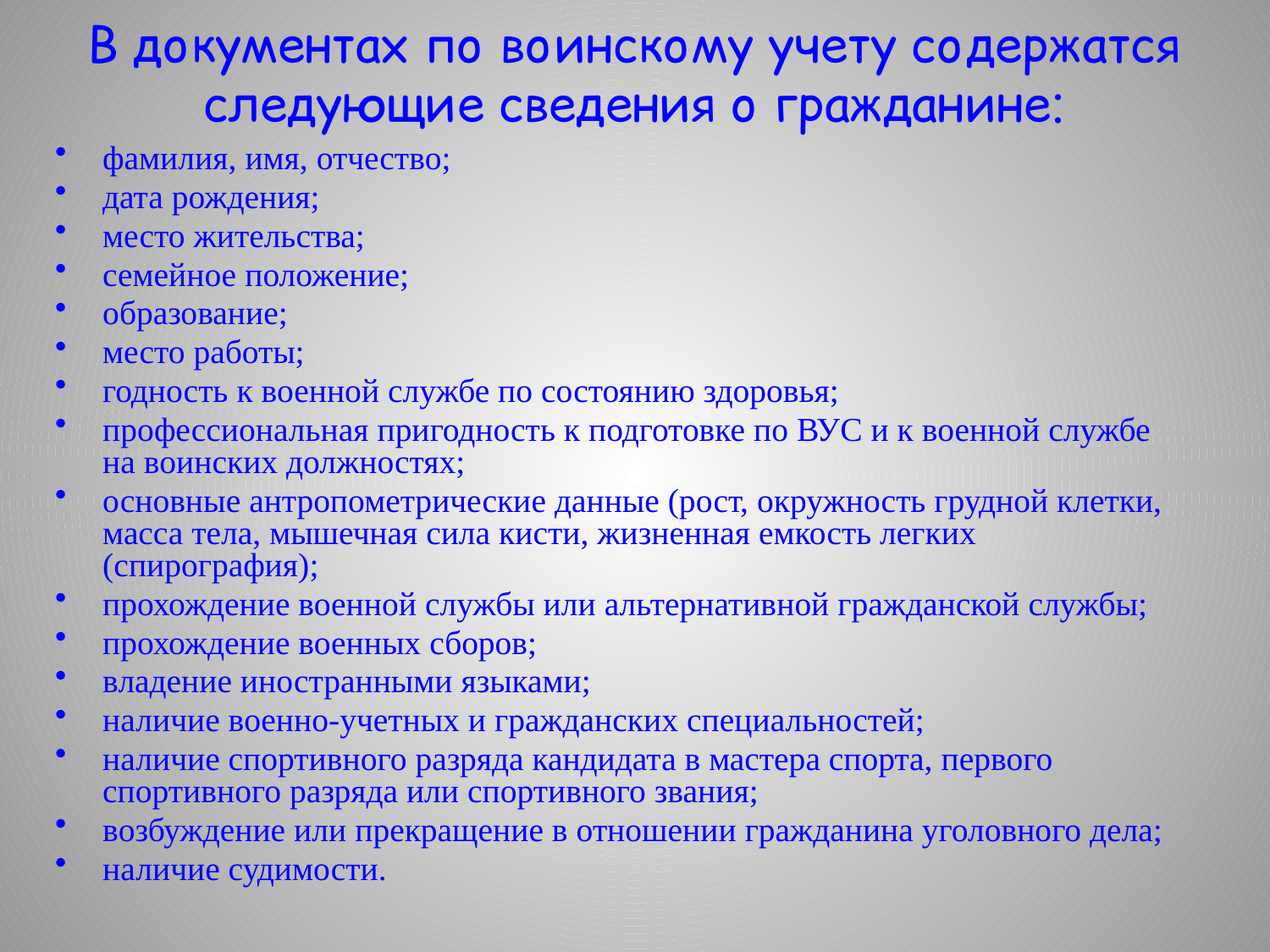

# В документах по воинскому учету содержатся следующие сведения о гражданине:
фамилия, имя, отчество;
дата рождения;
место жительства;
семейное положение;
образование;
место работы;
годность к военной службе по состоянию здоровья;
профессиональная пригодность к подготовке по ВУС и к военной службе на воинских должностях;
основные антропометрические данные (рост, окружность грудной клетки, масса тела, мышечная сила кисти, жизненная емкость легких (спирография);
прохождение военной службы или альтернативной гражданской службы;
прохождение военных сборов;
владение иностранными языками;
наличие военно-учетных и гражданских специальностей;
наличие спортивного разряда кандидата в мастера спорта, первого спортивного разряда или спортивного звания;
возбуждение или прекращение в отношении гражданина уголовного дела;
наличие судимости.